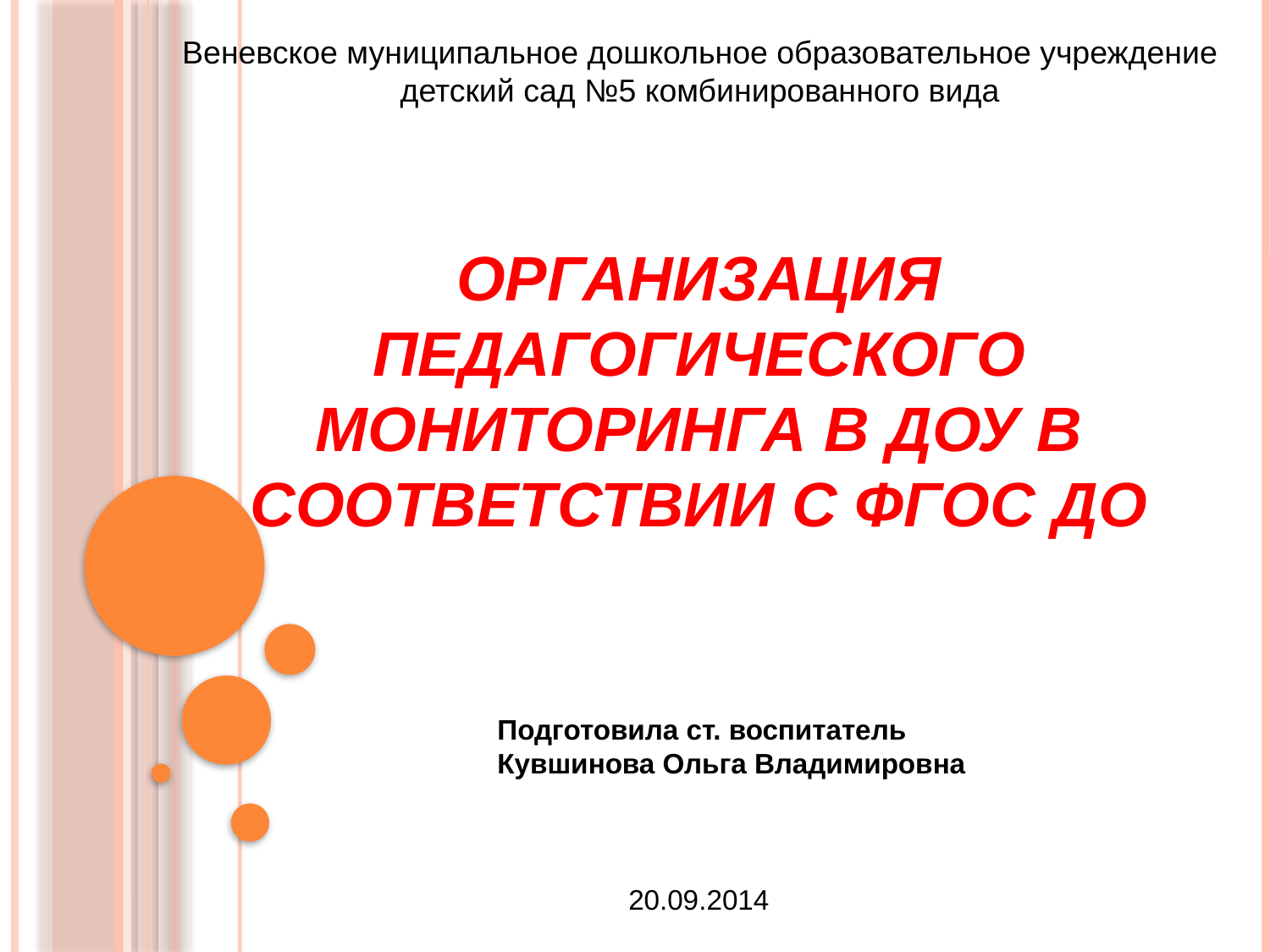

Веневское муниципальное дошкольное образовательное учреждение детский сад №5 комбинированного вида
# ОРГАНИЗАЦИЯ ПЕДАГОГИЧЕСКОГО МОНИТОРИНГА В ДОУ В СООТВЕТСТВИИ С ФГОС ДО
Подготовила ст. воспитатель
Кувшинова Ольга Владимировна
20.09.2014